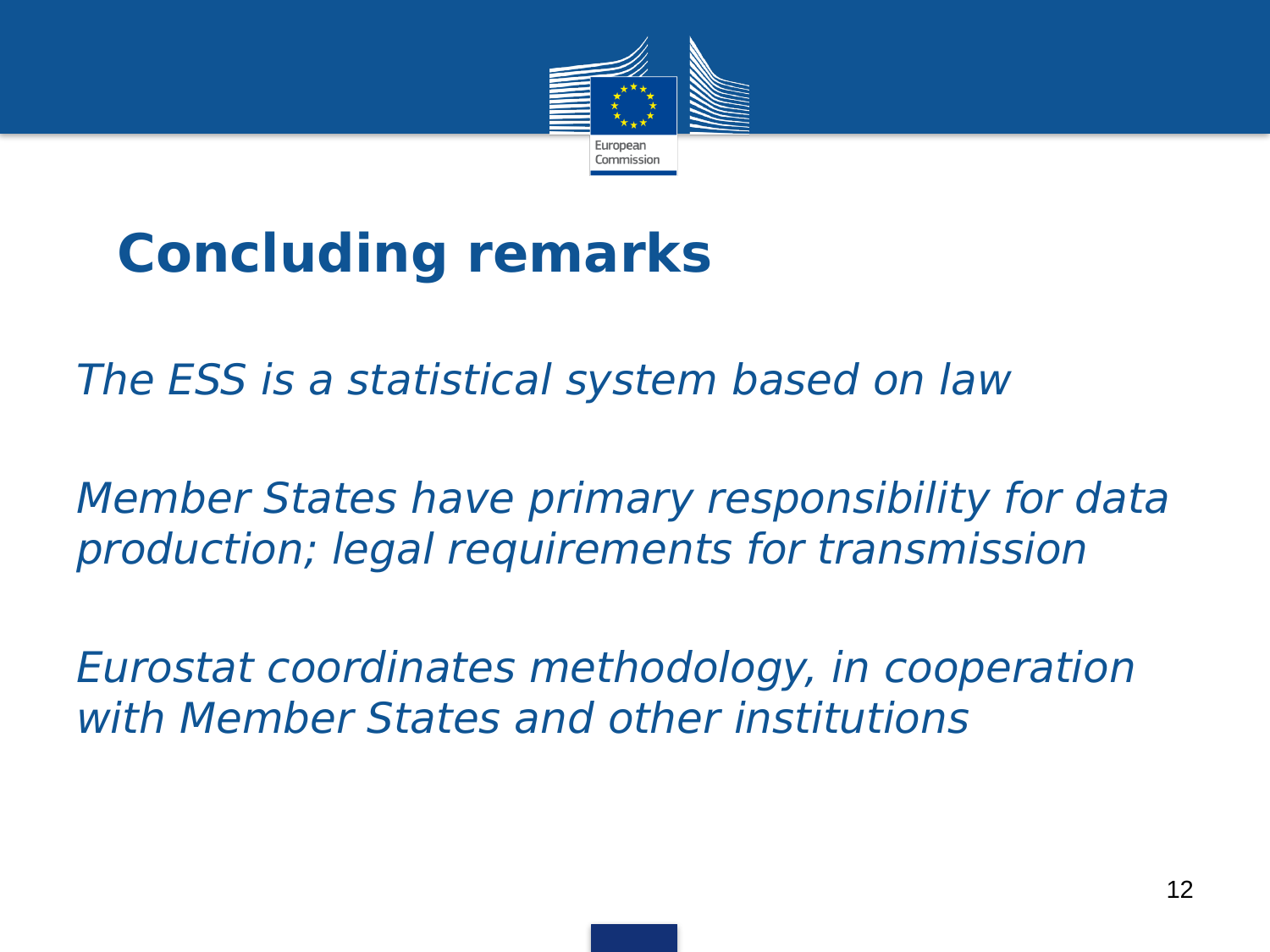

# Concluding remarks
The ESS is a statistical system based on law

Member States have primary responsibility for data production; legal requirements for transmission

Eurostat coordinates methodology, in cooperation with Member States and other institutions
12